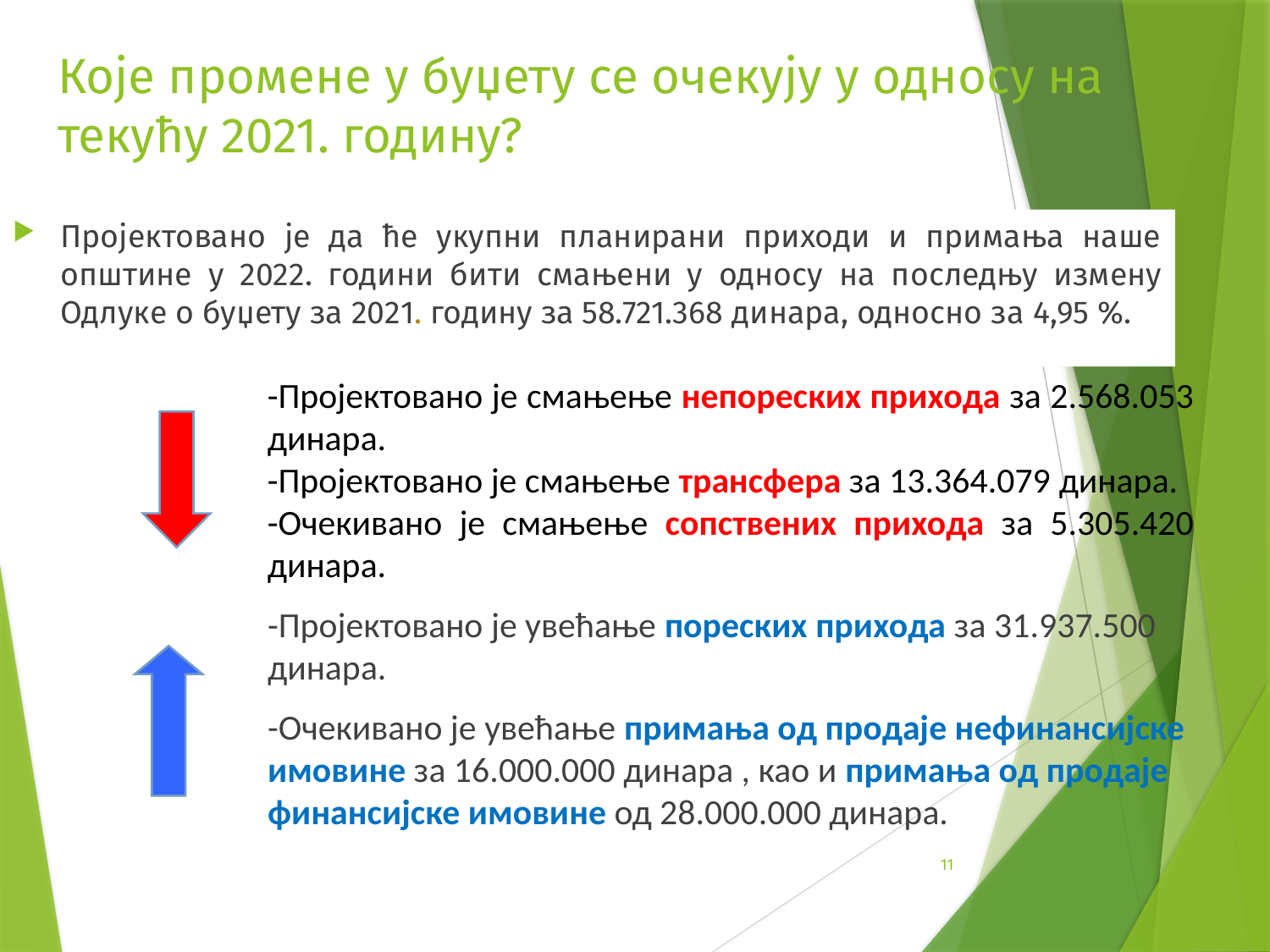

Које промене у буџету се очекују у односу на текућу 2021. годину?
Пројектовано је да ће укупни планирани приходи и примања наше општине у 2022. години бити смањени у односу на последњу измену Одлуке о буџету за 2021. годину за 58.721.368 динара, односно за 4,95 %.

-Пројектовано је смањење непореских прихода за 2.568.053 динара.
-Пројектовано је смањење трансфера за 13.364.079 динара.
-Очекивано је смањење сопствених прихода за 5.305.420 динара.

-Пројектовано је увећање пореских прихода за 31.937.500  динара.
-Очекивано је увећање примања од продаје нефинансијске имовине за 16.000.000 динара , као и примања од продаје финансијске имовине од 28.000.000 динара.

11